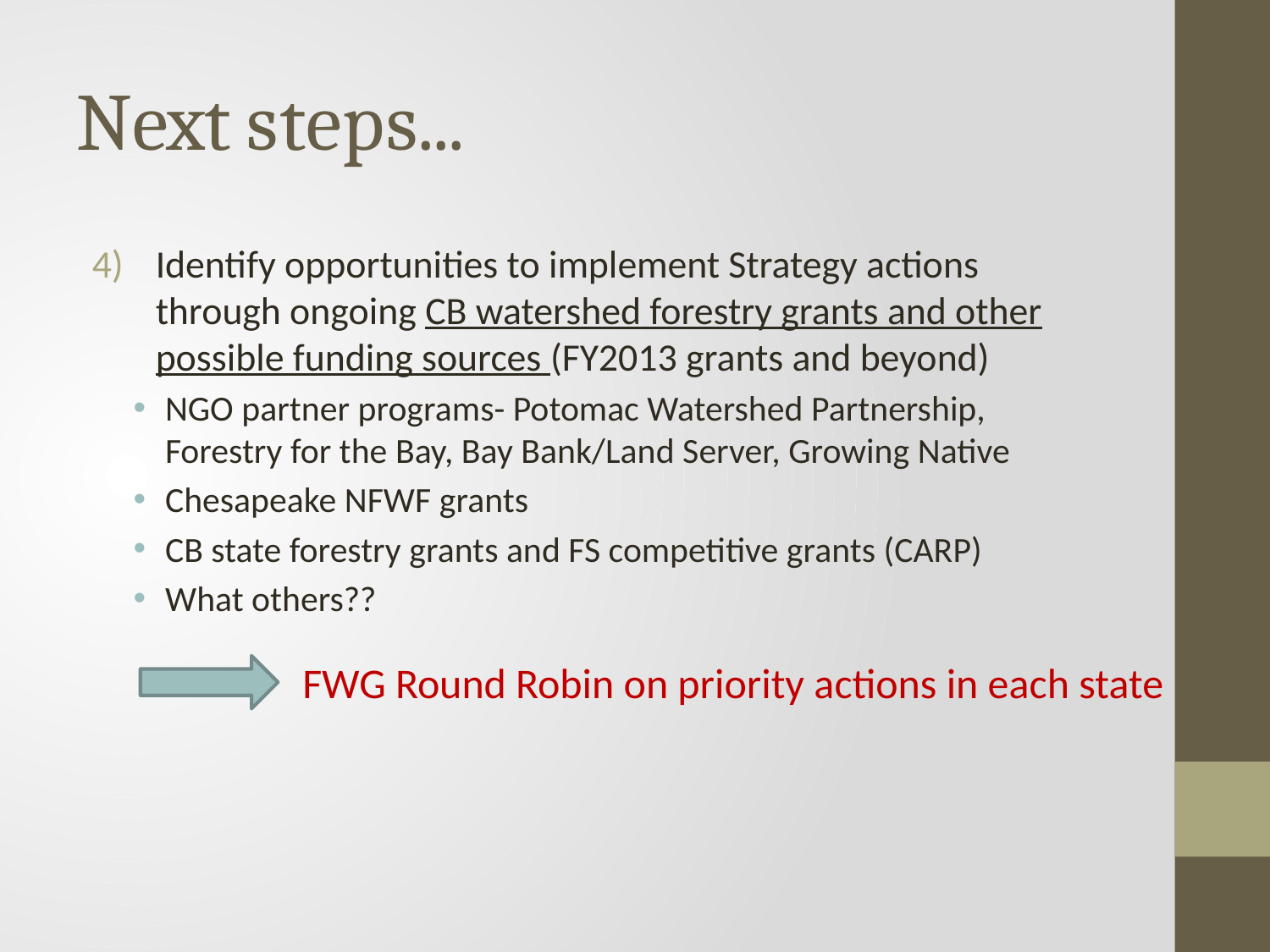

# Next steps...
Identify opportunities to implement Strategy actions through ongoing CB watershed forestry grants and other possible funding sources (FY2013 grants and beyond)
NGO partner programs- Potomac Watershed Partnership, Forestry for the Bay, Bay Bank/Land Server, Growing Native
Chesapeake NFWF grants
CB state forestry grants and FS competitive grants (CARP)
What others??

FWG Round Robin on priority actions in each state